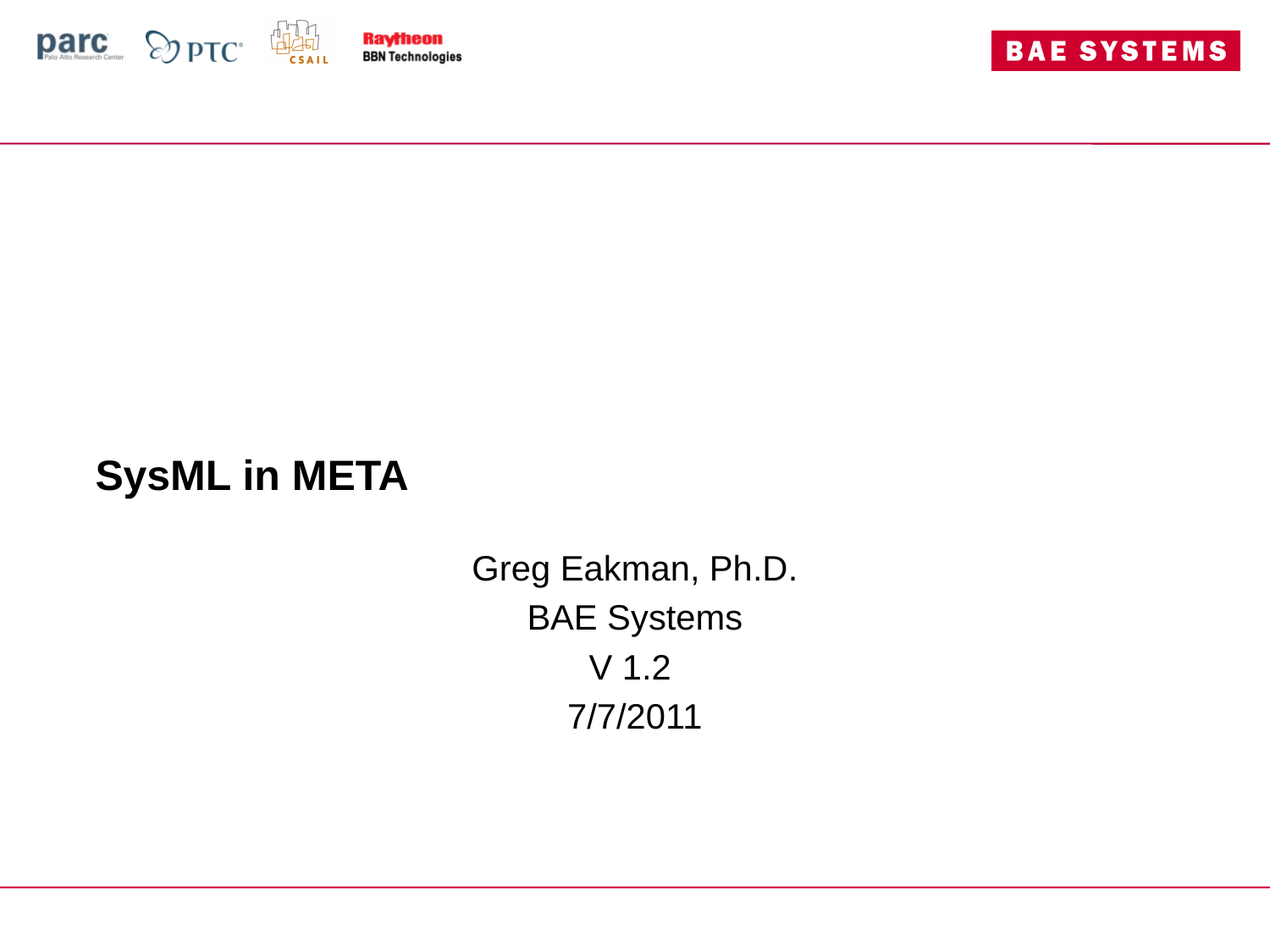

# SysML in META
Greg Eakman, Ph.D.
BAE Systems
V 1.2
7/7/2011